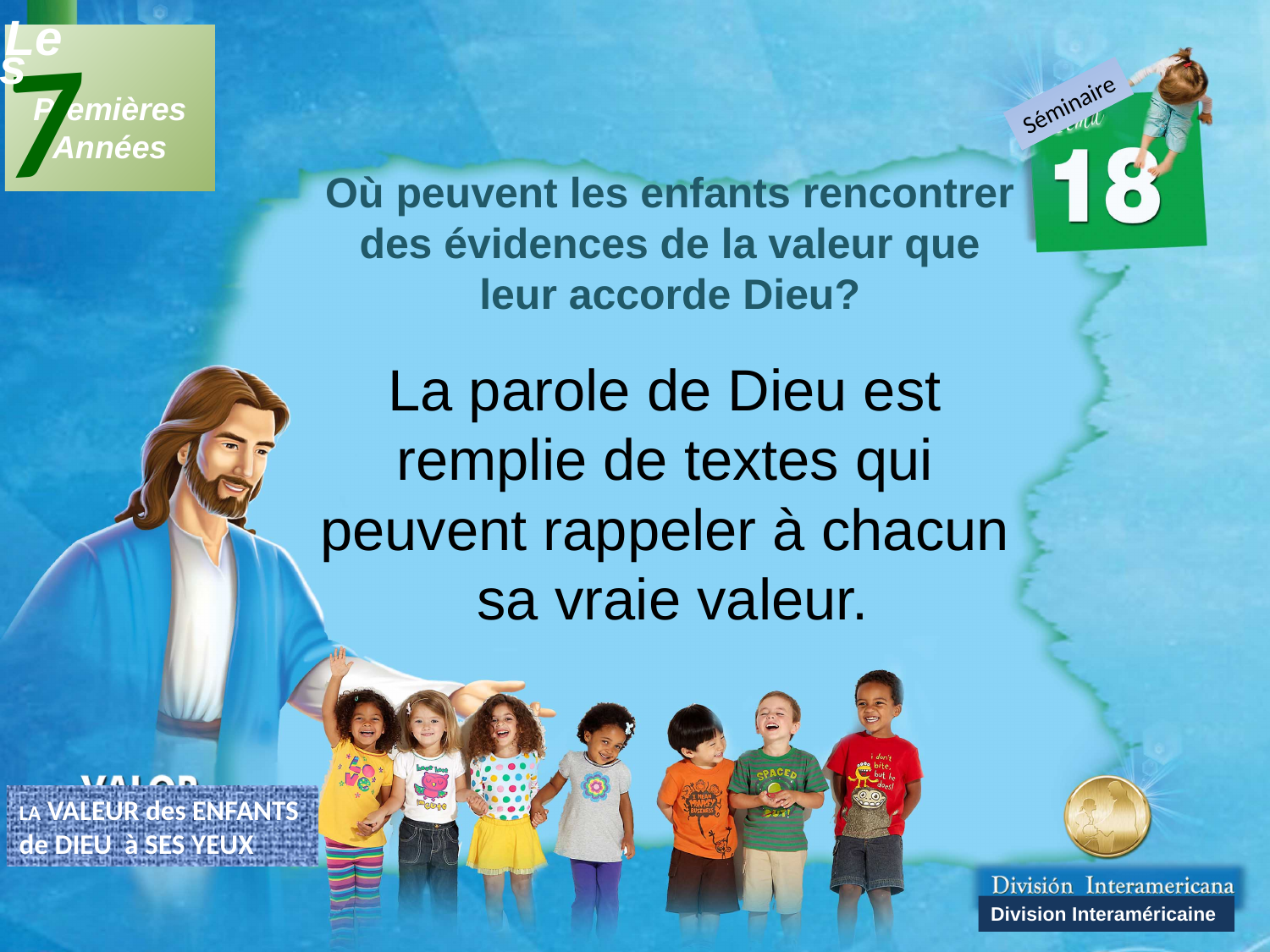

7
Les
         Premières
Années
Séminaire
Où peuvent les enfants rencontrer des évidences de la valeur que leur accorde Dieu?
La parole de Dieu est remplie de textes qui peuvent rappeler à chacun  sa vraie valeur.
LA VALEUR des ENFANTS
de DIEU  à SES YEUX
Division Interaméricaine